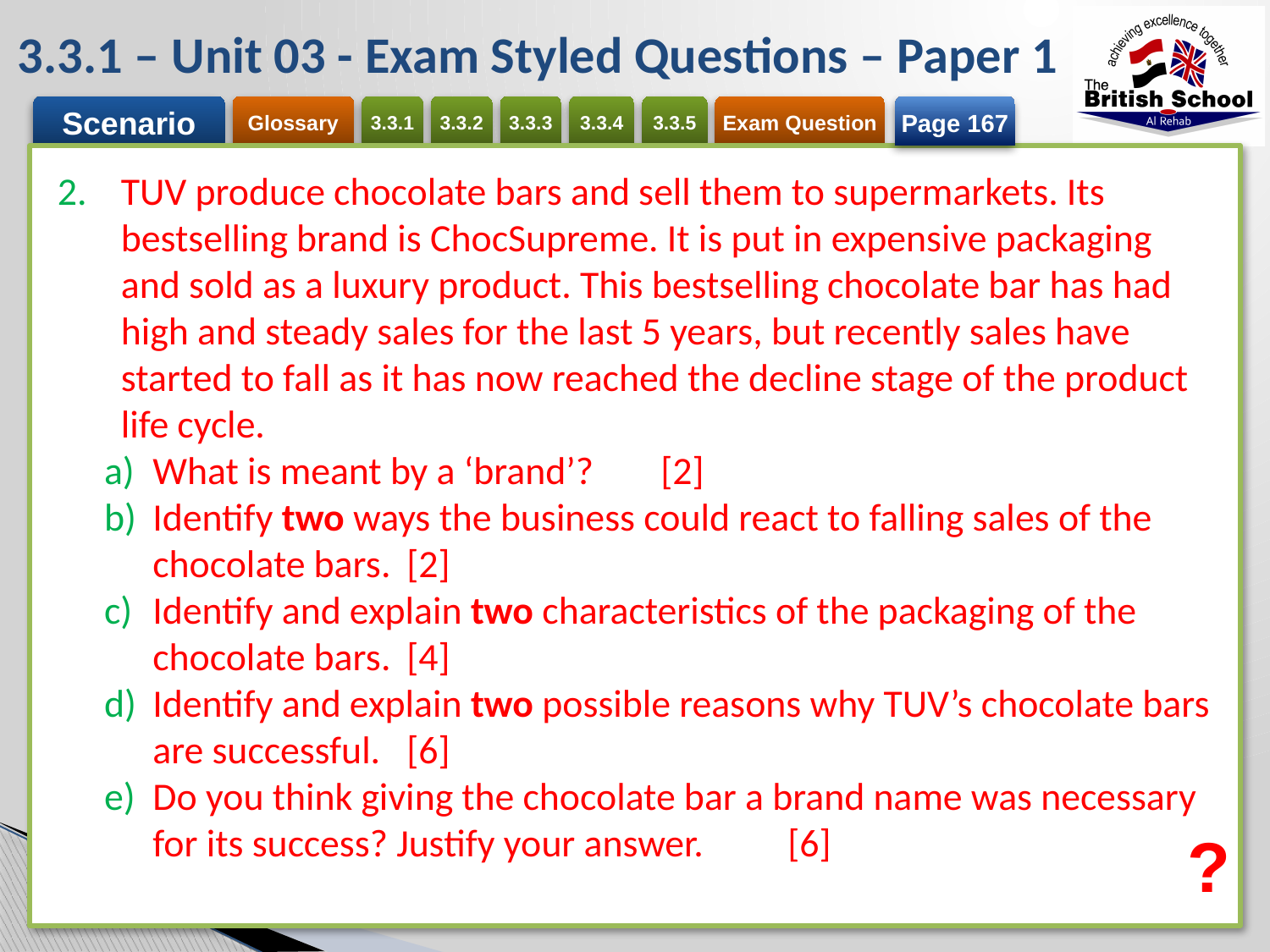

# 3.3.1 – Unit 03 - Exam Styled Questions – Paper 1
Page 167
TUV produce chocolate bars and sell them to supermarkets. Its bestselling brand is ChocSupreme. It is put in expensive packaging and sold as a luxury product. This bestselling chocolate bar has had high and steady sales for the last 5 years, but recently sales have started to fall as it has now reached the decline stage of the product life cycle.
What is meant by a ‘brand’?	[2]
Identify two ways the business could react to falling sales of the chocolate bars.	[2]
Identify and explain two characteristics of the packaging of the chocolate bars.	[4]
Identify and explain two possible reasons why TUV’s chocolate bars are successful.	[6]
Do you think giving the chocolate bar a brand name was necessary for its success? Justify your answer.	[6]
?